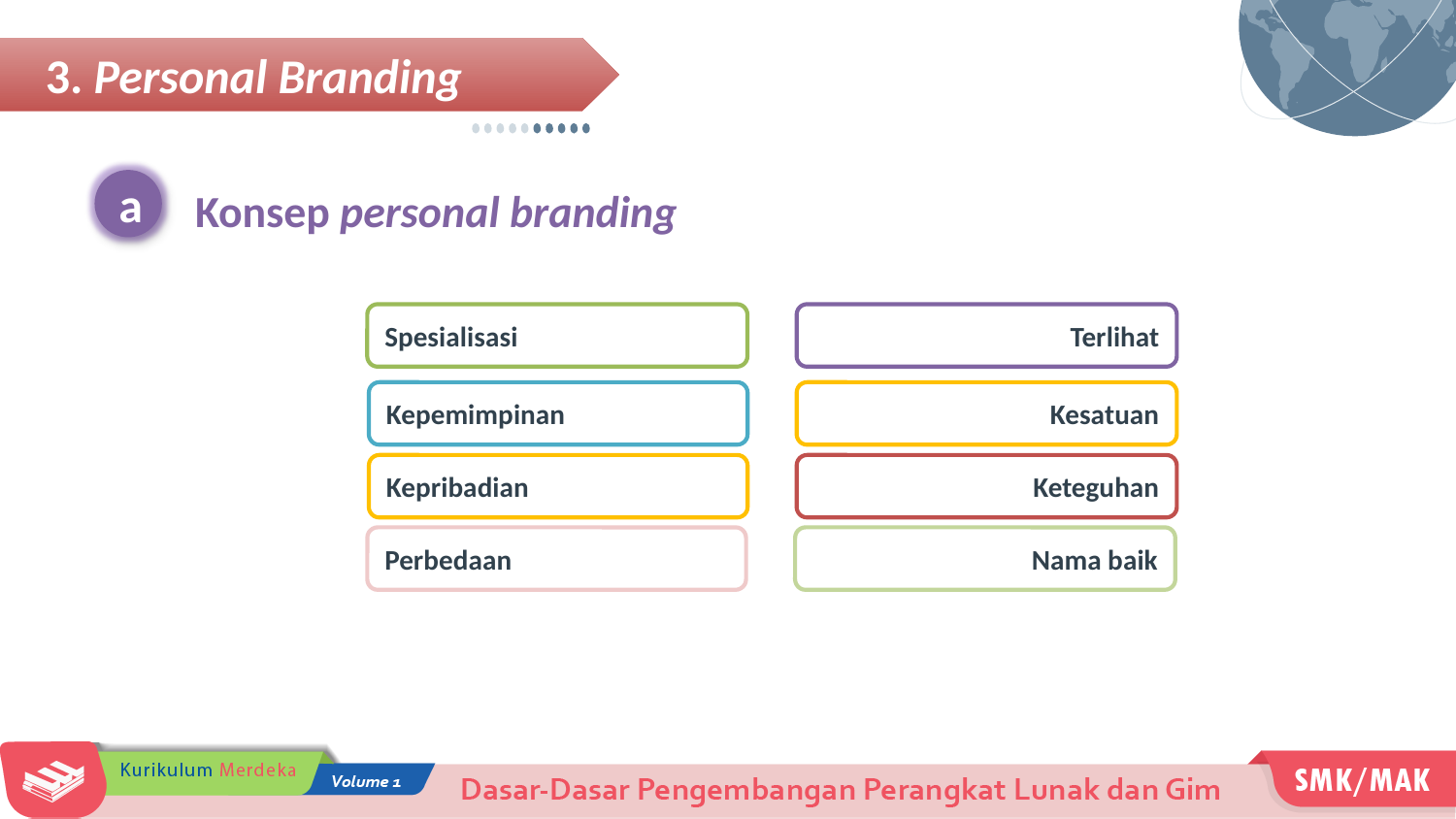

3. Personal Branding

Konsep personal branding
a
Spesialisasi
Terlihat
Kepemimpinan
Kesatuan
Kepribadian
Keteguhan
Perbedaan
Nama baik